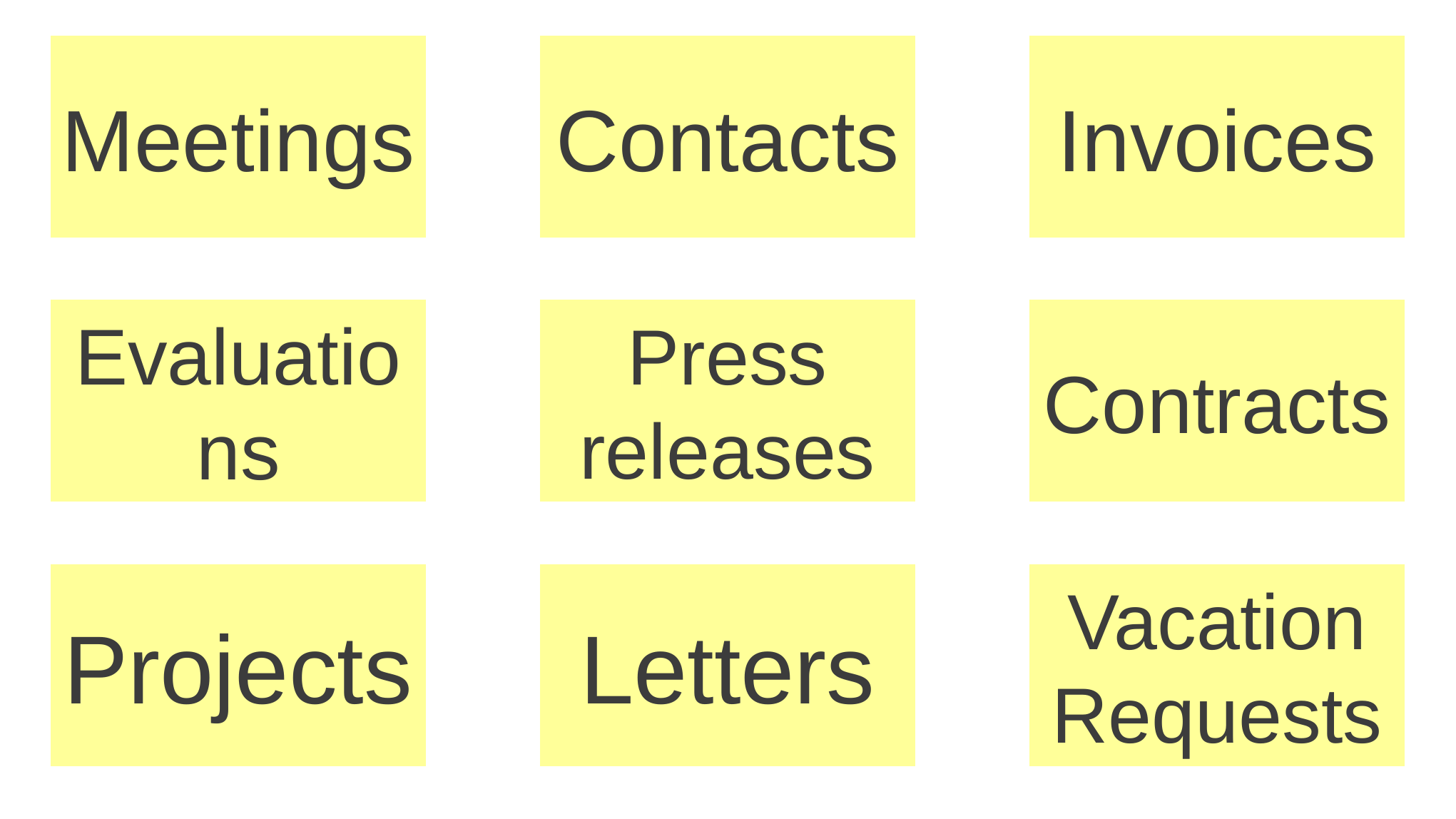

Invoices
Contacts
Meetings
Contracts
Press releases
Evaluations
Vacation Requests
Letters
Projects